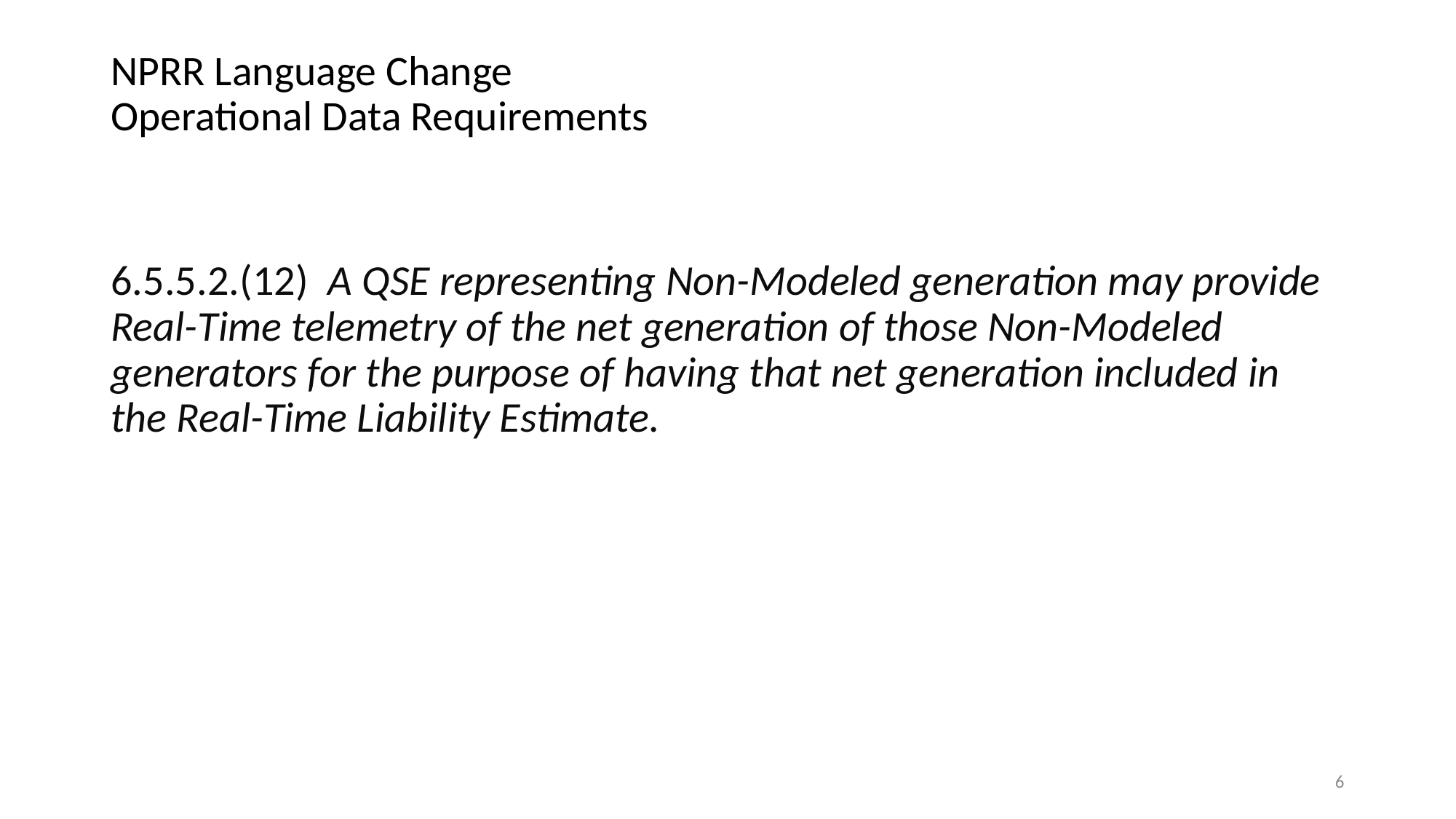

# NPRR Language Change Operational Data Requirements
6.5.5.2.(12)  A QSE representing Non-Modeled generation may provide Real-Time telemetry of the net generation of those Non-Modeled generators for the purpose of having that net generation included in the Real-Time Liability Estimate.

6